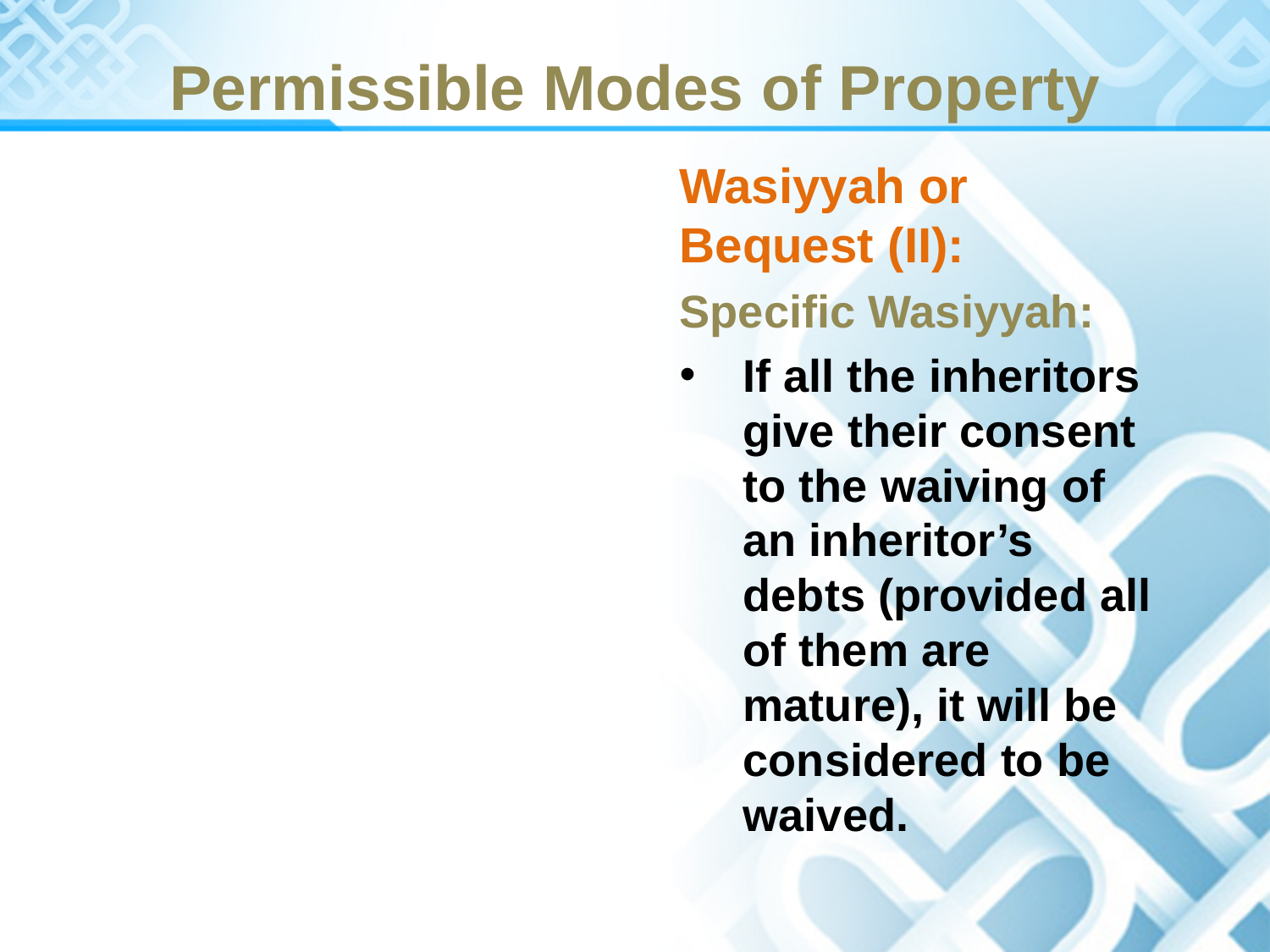

Permissible Modes of Property
Wasiyyah or Bequest (II):
Specific Wasiyyah:
If all the inheritors give their consent to the waiving of an inheritor’s debts (provided all of them are mature), it will be considered to be waived.